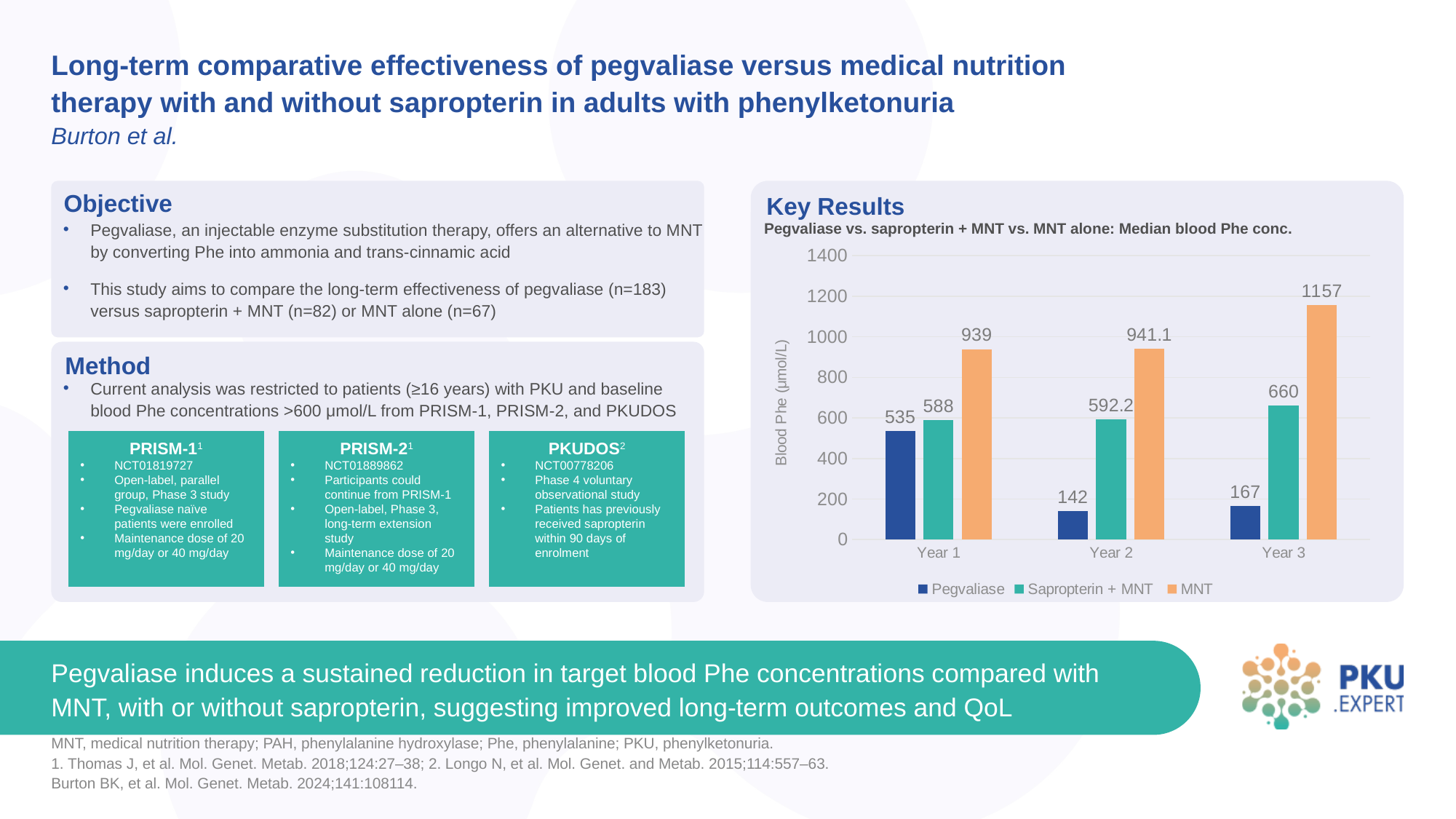

# Long-term comparative effectiveness of pegvaliase versus medical nutrition therapy with and without sapropterin in adults with phenylketonuria Burton et al.
Pegvaliase, an injectable enzyme substitution therapy, offers an alternative to MNT by converting Phe into ammonia and trans-cinnamic acid
This study aims to compare the long-term effectiveness of pegvaliase (n=183) versus sapropterin + MNT (n=82) or MNT alone (n=67)

Pegvaliase vs. sapropterin + MNT vs. MNT alone: Median blood Phe conc.

### Chart

| Category | Pegvaliase | Sapropterin + MNT  | MNT |
|---|---|---|---|
| Year 1 | 535.0 | 588.0 | 939.0 |
| Year 2 | 142.0 | 592.2 | 941.1 |
| Year 3 | 167.0 | 660.0 | 1157.0 |
Current analysis was restricted to patients (≥16 years) with PKU and baseline blood Phe concentrations >600 μmol/L from PRISM-1, PRISM-2, and PKUDOS

PRISM-11
NCT01819727
Open-label, parallel group, Phase 3 study
Pegvaliase naïve patients were enrolled
Maintenance dose of 20 mg/day or 40 mg/day
PRISM-21
NCT01889862
Participants could continue from PRISM-1
Open-label, Phase 3, long-term extension study
Maintenance dose of 20 mg/day or 40 mg/day
PKUDOS2
NCT00778206
Phase 4 voluntary observational study
Patients has previously received sapropterin within 90 days of enrolment
Pegvaliase induces a sustained reduction in target blood Phe concentrations compared with MNT, with or without sapropterin, suggesting improved long-term outcomes and QoL
MNT, medical nutrition therapy; PAH, phenylalanine hydroxylase; Phe, phenylalanine; PKU, phenylketonuria.
1. Thomas J, et al. Mol. Genet. Metab. 2018;124:27–38; 2. Longo N, et al. Mol. Genet. and Metab. 2015;114:557–63.
Burton BK, et al. Mol. Genet. Metab. 2024;141:108114.